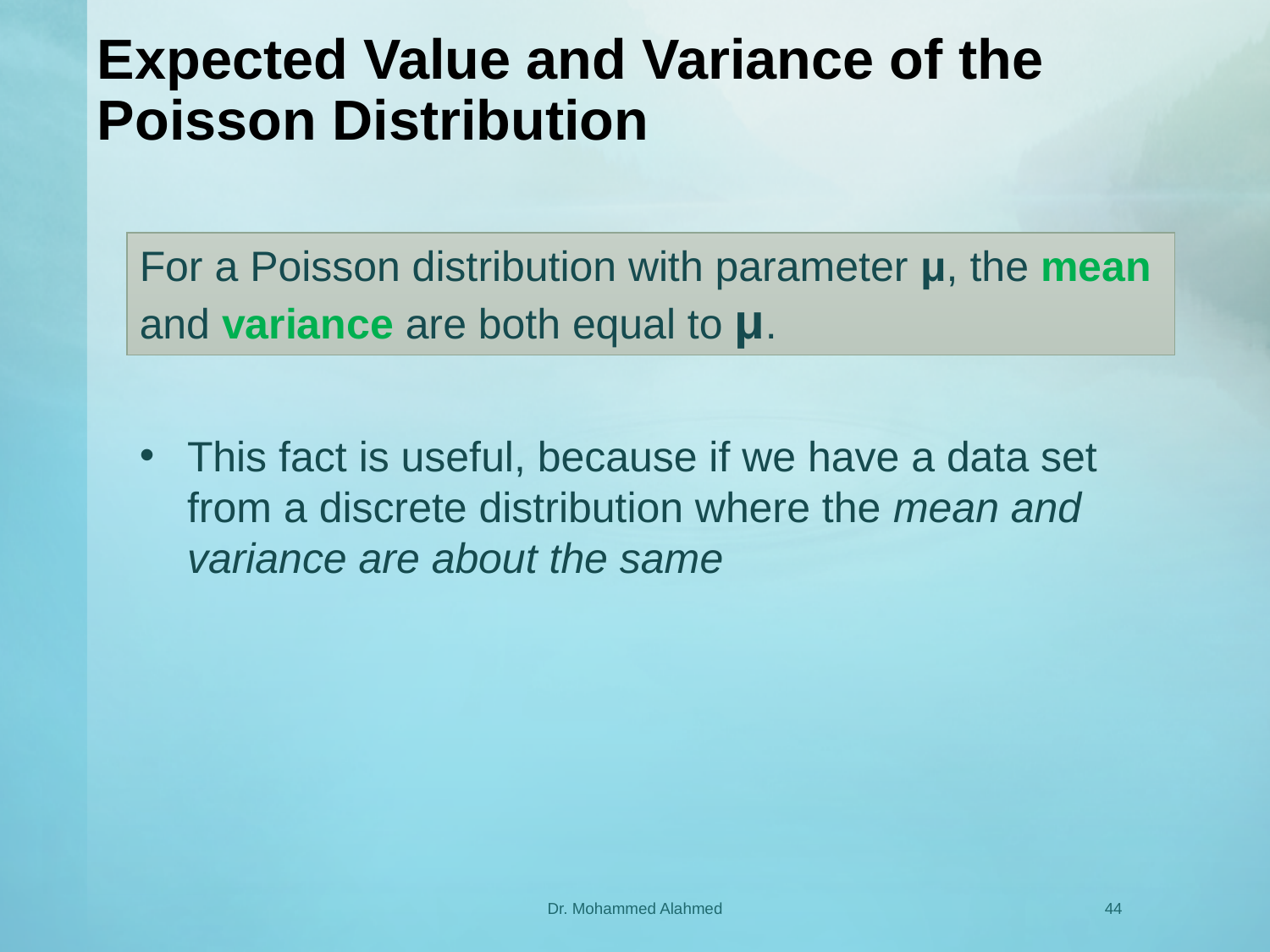

# Expected Value and Variance of the Poisson Distribution
For a Poisson distribution with parameter μ, the mean and variance are both equal to μ.
This fact is useful, because if we have a data set from a discrete distribution where the mean and variance are about the same
Dr. Mohammed Alahmed
44